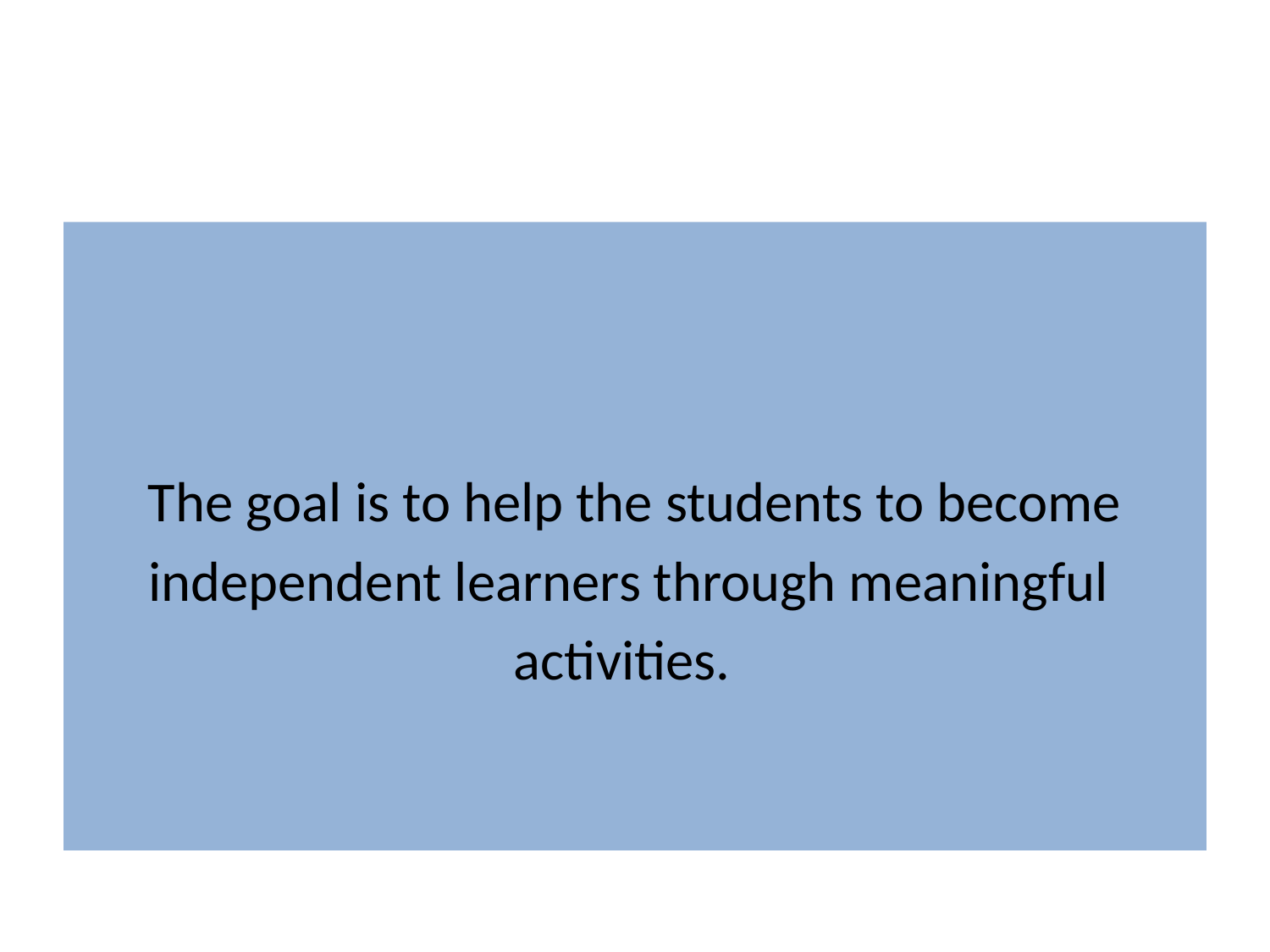

The goal is to help the students to become
independent learners through meaningful
activities.